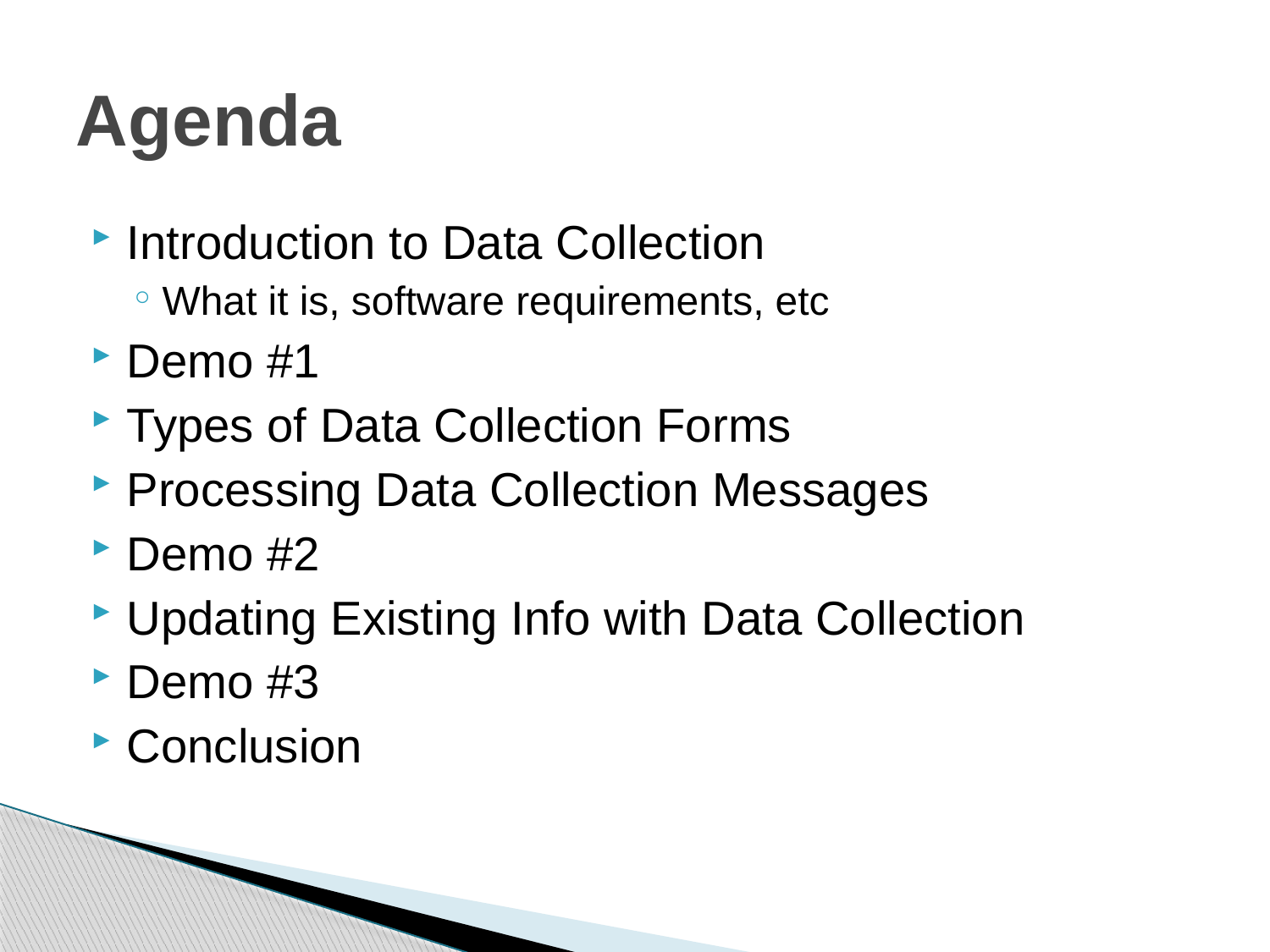

# Agenda
Introduction to Data Collection
What it is, software requirements, etc
Demo #1
Types of Data Collection Forms
Processing Data Collection Messages
Demo #2
Updating Existing Info with Data Collection
Demo #3
Conclusion